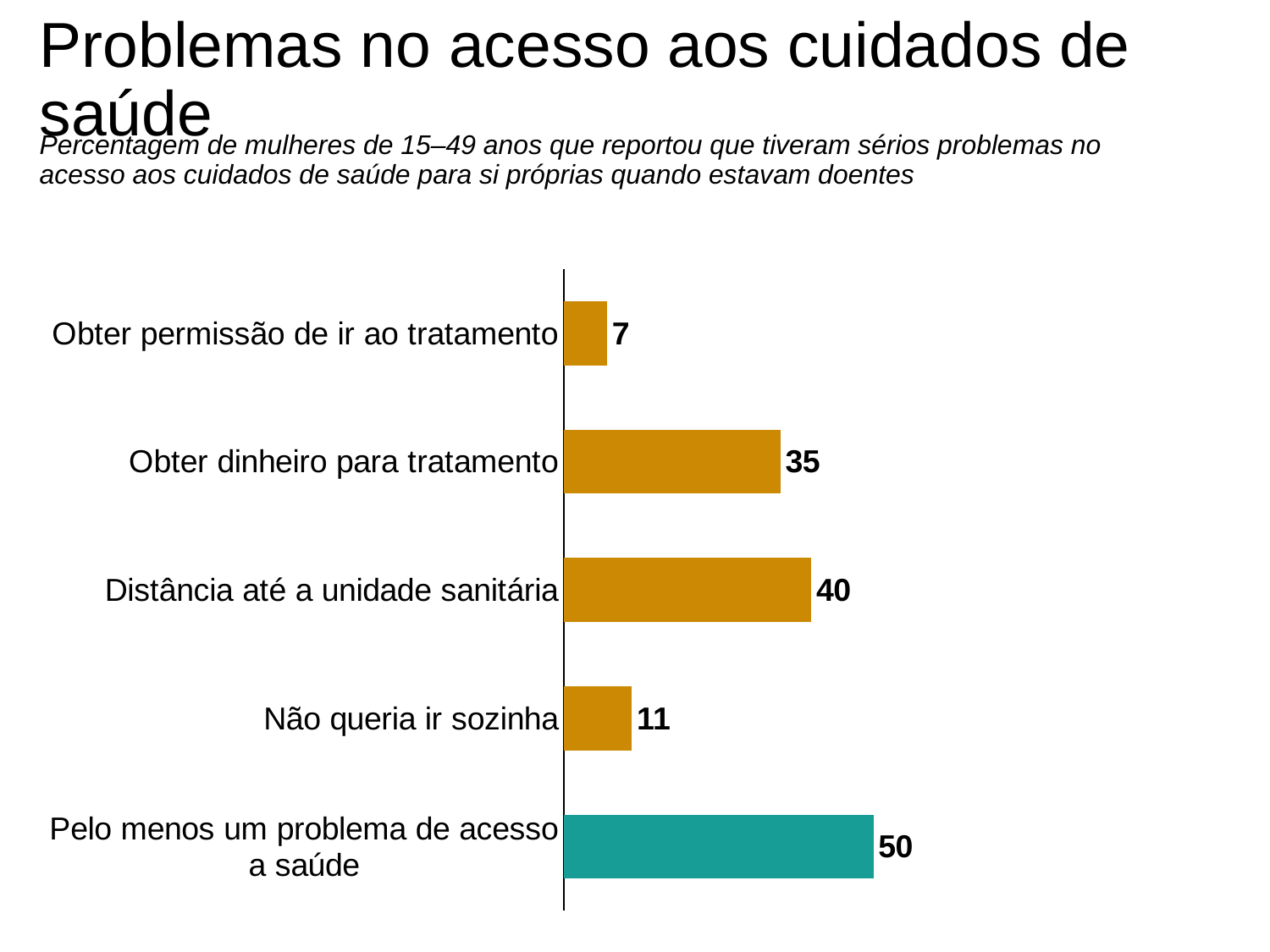

# Problemas no acesso aos cuidados de saúde
Percentagem de mulheres de 15–49 anos que reportou que tiveram sérios problemas no acesso aos cuidados de saúde para si próprias quando estavam doentes

### Chart

| Category | Column3 |
|---|---|
| Pelo menos um problema de acesso a saúde | 50.0 |
| Não queria ir sozinha | 11.0 |
| Distância até a unidade sanitária | 40.0 |
| Obter dinheiro para tratamento | 35.0 |
| Obter permissão de ir ao tratamento | 7.0 |